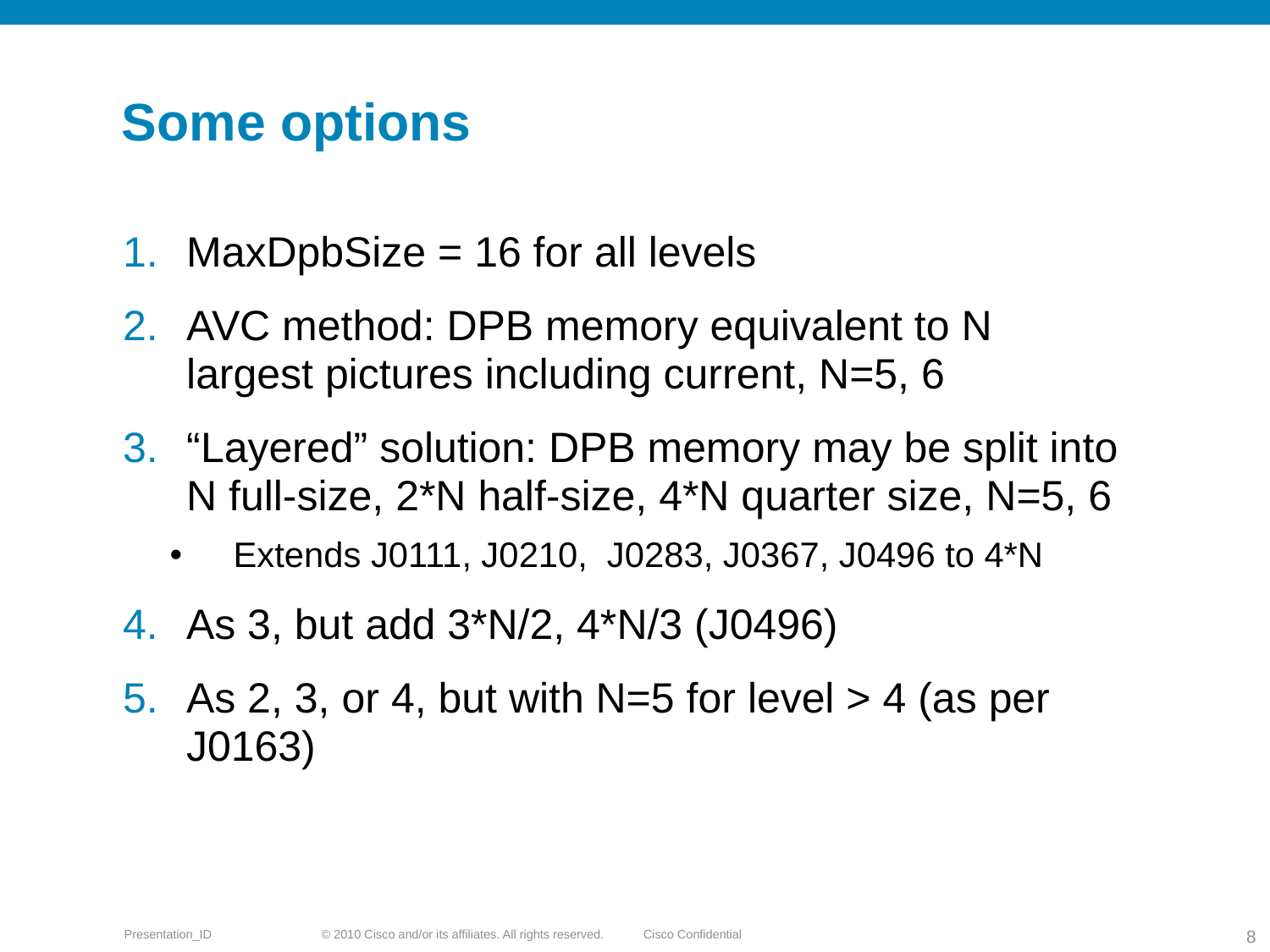

# Some options

MaxDpbSize = 16 for all levels
AVC method: DPB memory equivalent to N largest pictures including current, N=5, 6
“Layered” solution: DPB memory may be split into N full-size, 2*N half-size, 4*N quarter size, N=5, 6
Extends J0111, J0210,  J0283, J0367, J0496 to 4*N
As 3, but add 3*N/2, 4*N/3 (J0496)
As 2, 3, or 4, but with N=5 for level > 4 (as per J0163)